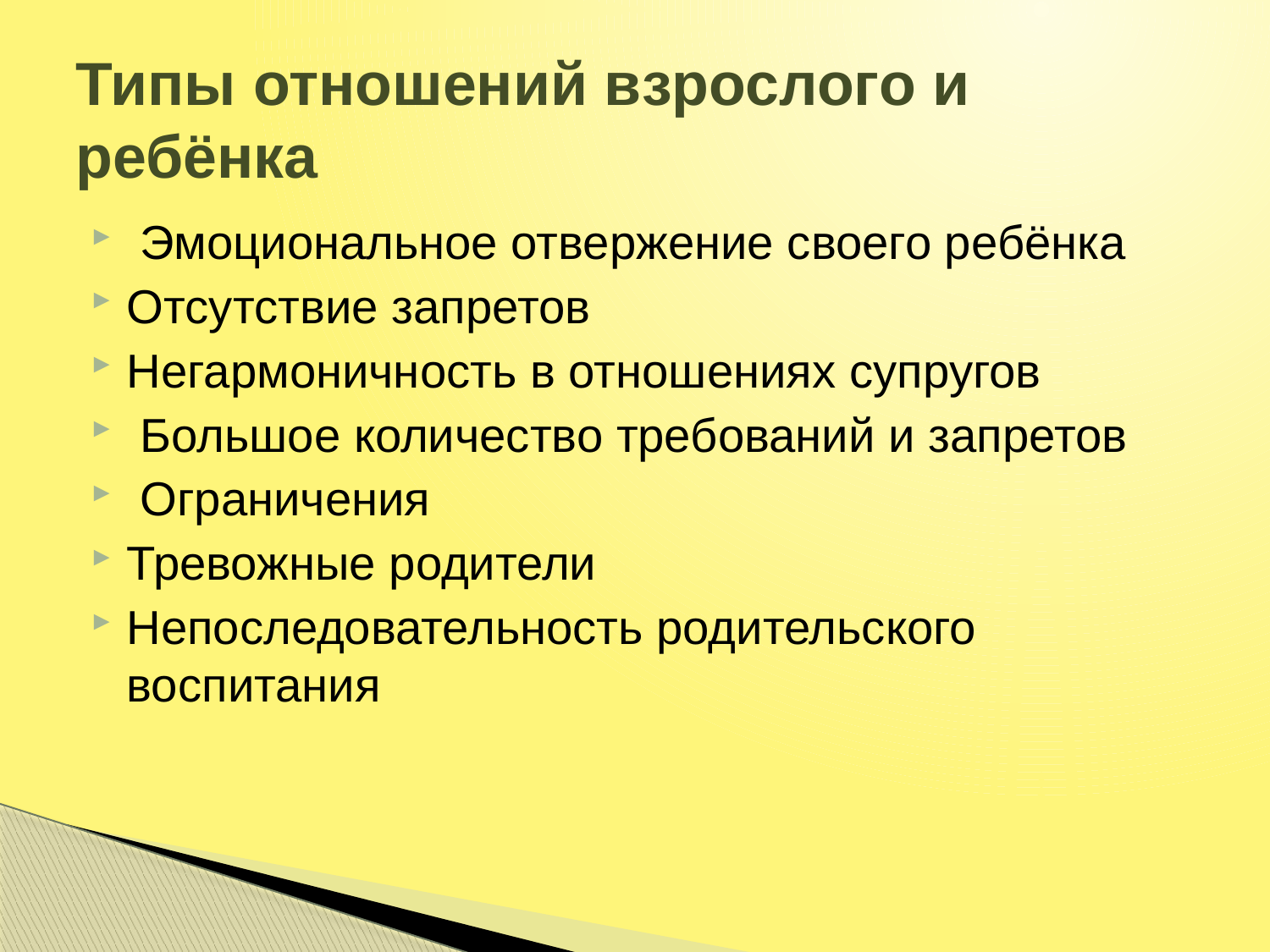

# Типы отношений взрослого и ребёнка
 Эмоциональное отвержение своего ребёнка
Отсутствие запретов
Негармоничность в отношениях супругов
 Большое количество требований и запретов
 Ограничения
Тревожные родители
Непоследовательность родительского воспитания